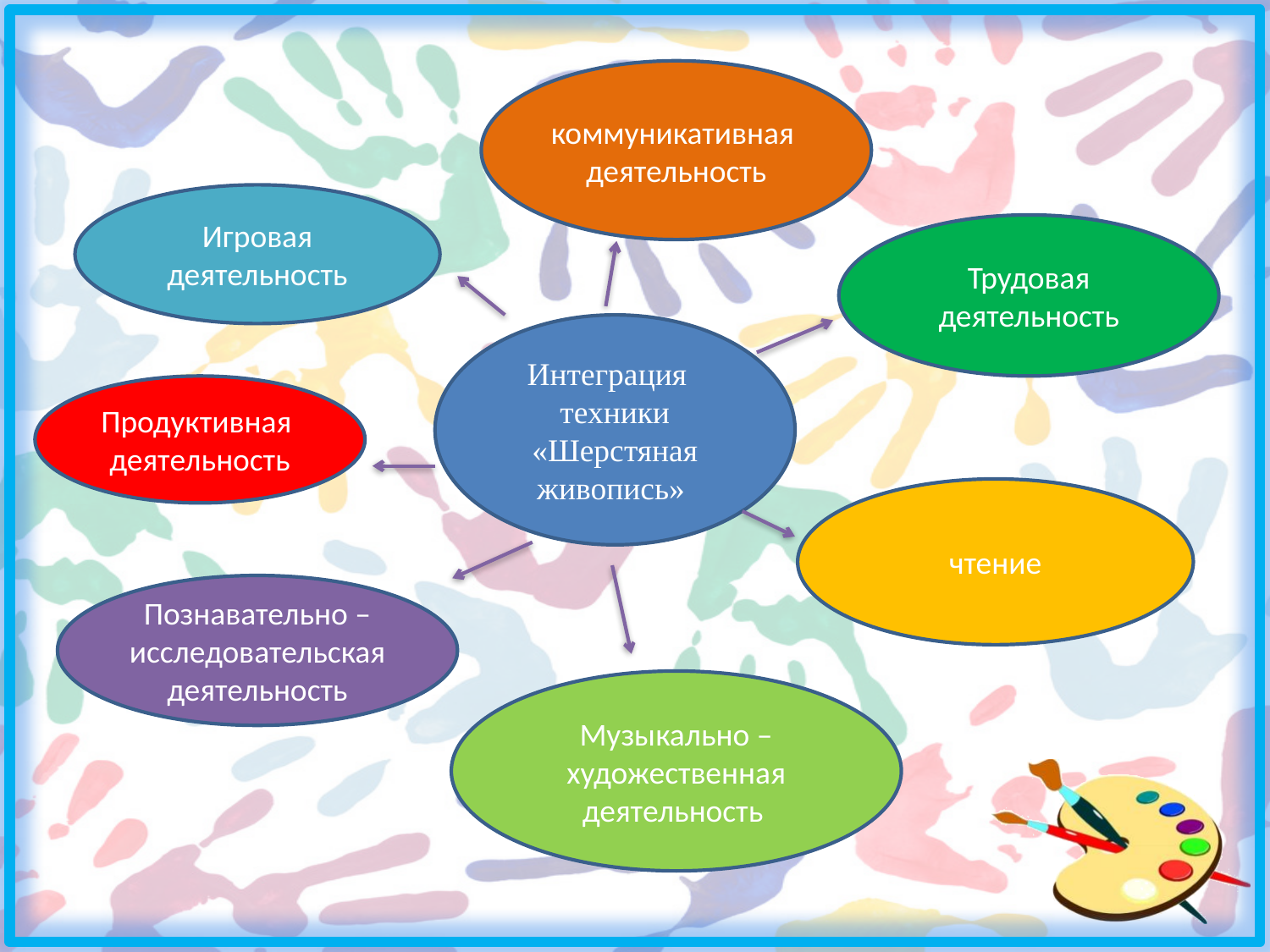

коммуникативная
деятельность
Игровая деятельность
Трудовая деятельность
Интеграция   техники
«Шерстяная живопись»
Продуктивная
деятельность
чтение
Познавательно – исследовательская деятельность
Музыкально –художественная
деятельность